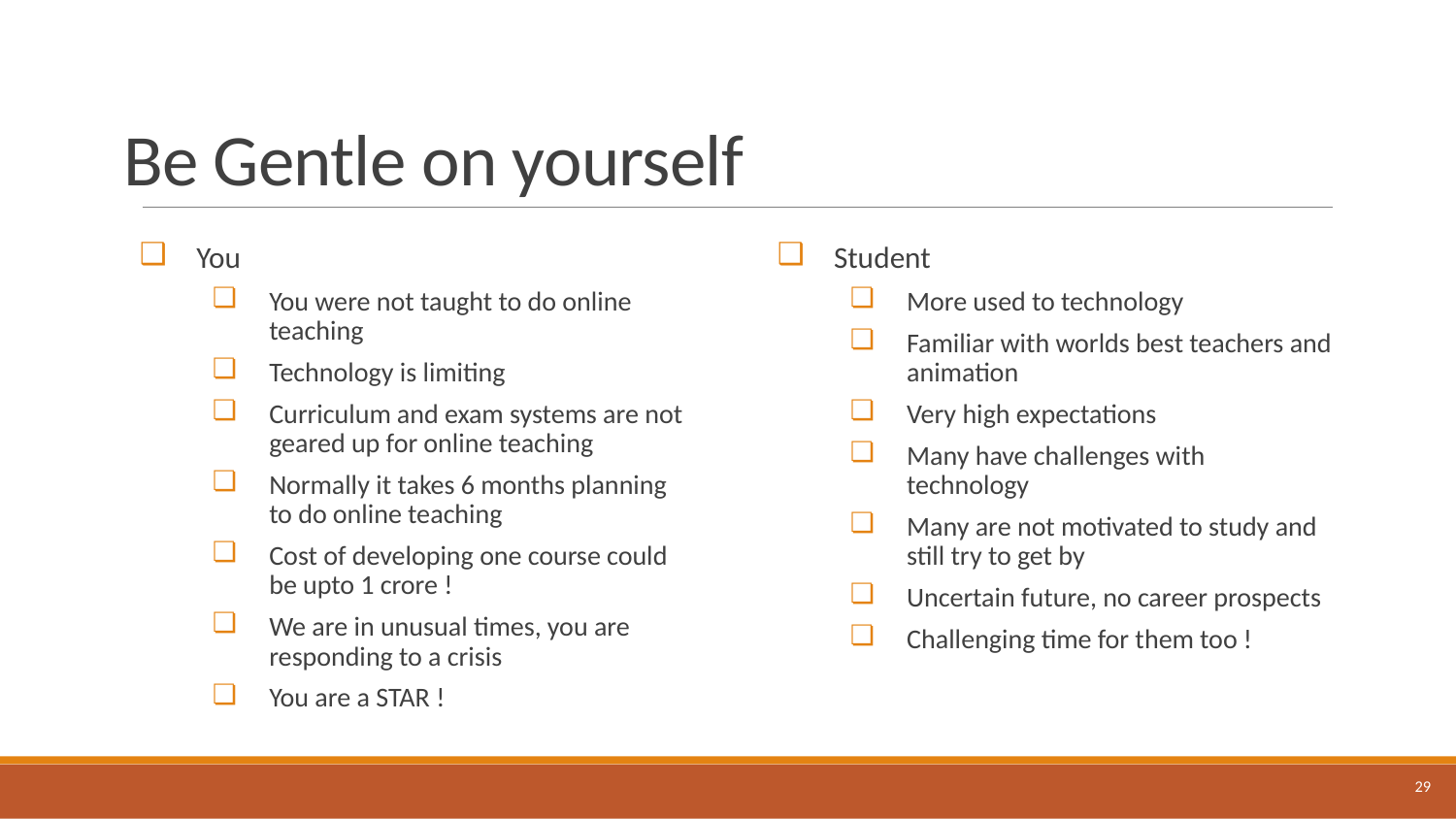

# Be Gentle on yourself
You
You were not taught to do online teaching
Technology is limiting
Curriculum and exam systems are not geared up for online teaching
Normally it takes 6 months planning to do online teaching
Cost of developing one course could be upto 1 crore !
We are in unusual times, you are responding to a crisis
You are a STAR !
Student
More used to technology
Familiar with worlds best teachers and animation
Very high expectations
Many have challenges with technology
Many are not motivated to study and still try to get by
Uncertain future, no career prospects
Challenging time for them too !
29